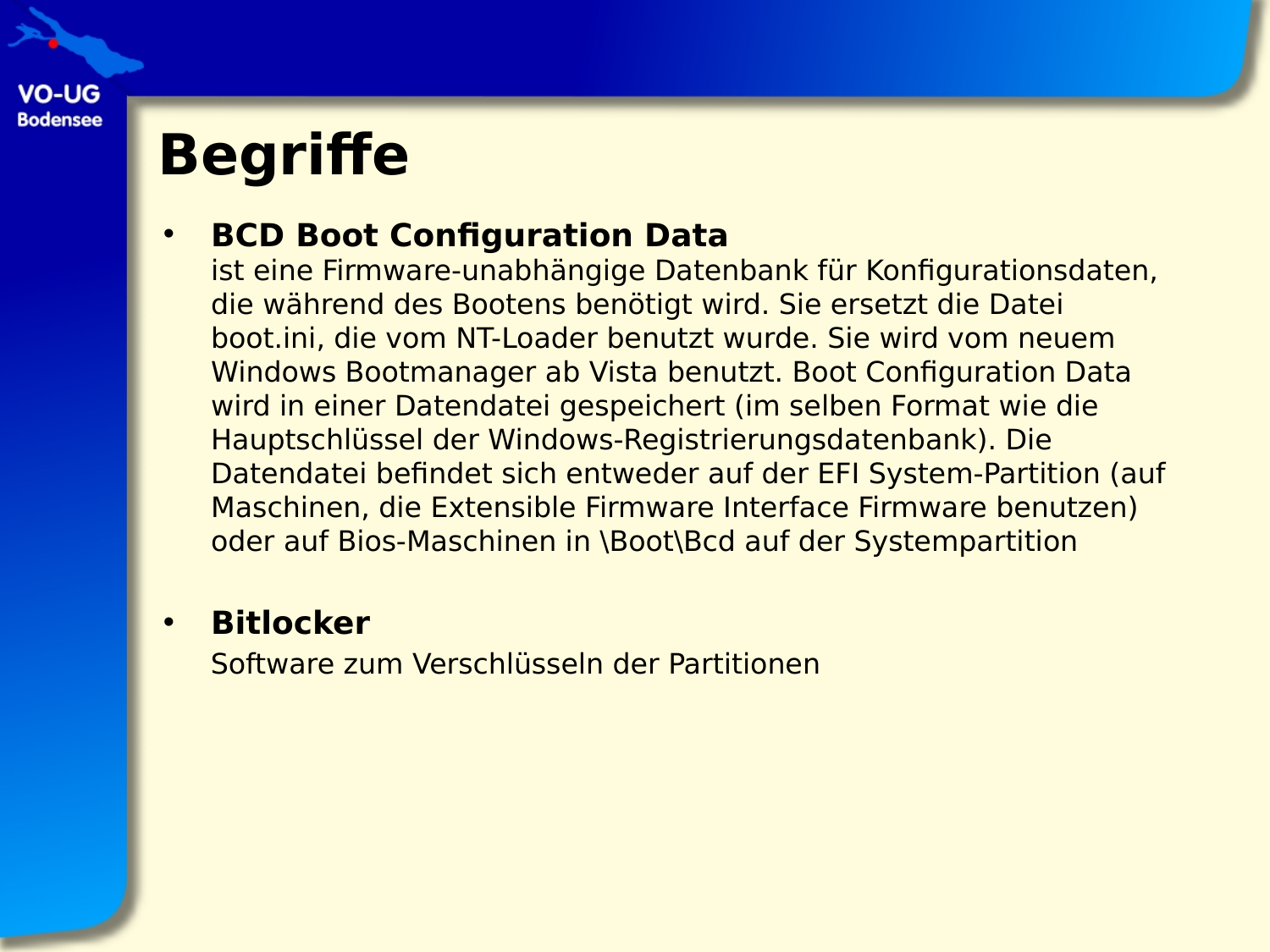

# Begriffe
BCD Boot Configuration Data
ist eine Firmware-unabhängige Datenbank für Konfigurationsdaten, die während des Bootens benötigt wird. Sie ersetzt die Datei boot.ini, die vom NT-Loader benutzt wurde. Sie wird vom neuem Windows Bootmanager ab Vista benutzt. Boot Configuration Data wird in einer Datendatei gespeichert (im selben Format wie die Hauptschlüssel der Windows-Registrierungsdatenbank). Die Datendatei befindet sich entweder auf der EFI System-Partition (auf Maschinen, die Extensible Firmware Interface Firmware benutzen) oder auf Bios-Maschinen in \Boot\Bcd auf der Systempartition

Bitlocker
Software zum Verschlüsseln der Partitionen